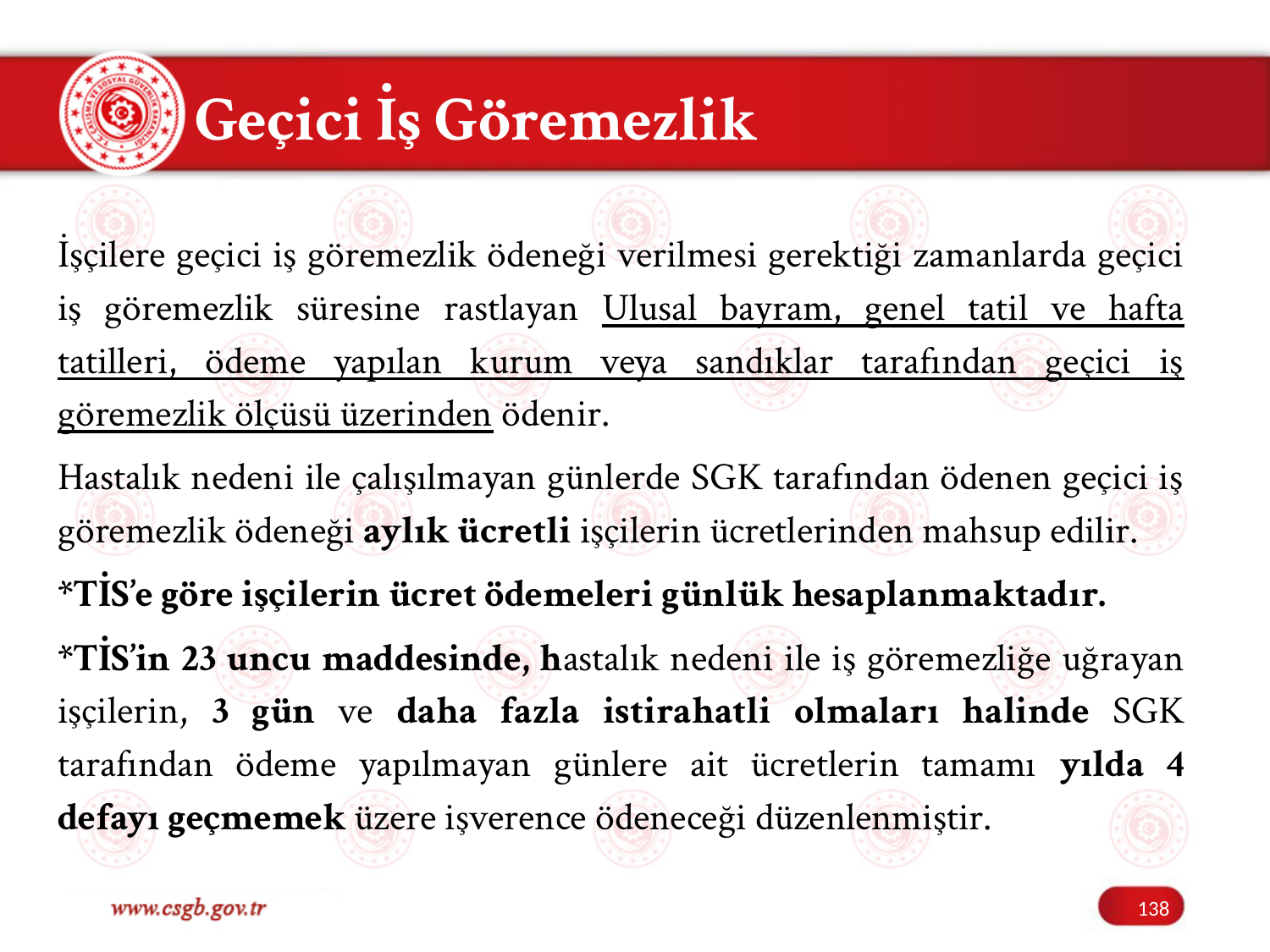

# Geçici İş Göremezlik
İşçilere geçici iş göremezlik ödeneği verilmesi gerektiği zamanlarda geçici iş göremezlik süresine rastlayan Ulusal bayram, genel tatil ve hafta tatilleri, ödeme yapılan kurum veya sandıklar tarafından geçici iş göremezlik ölçüsü üzerinden ödenir.
Hastalık nedeni ile çalışılmayan günlerde SGK tarafından ödenen geçici iş göremezlik ödeneği aylık ücretli işçilerin ücretlerinden mahsup edilir.
*TİS’e göre işçilerin ücret ödemeleri günlük hesaplanmaktadır.
*TİS’in 23 uncu maddesinde, hastalık nedeni ile iş göremezliğe uğrayan işçilerin, 3 gün ve daha fazla istirahatli olmaları halinde SGK tarafından ödeme yapılmayan günlere ait ücretlerin tamamı yılda 4 defayı geçmemek üzere işverence ödeneceği düzenlenmiştir.

138